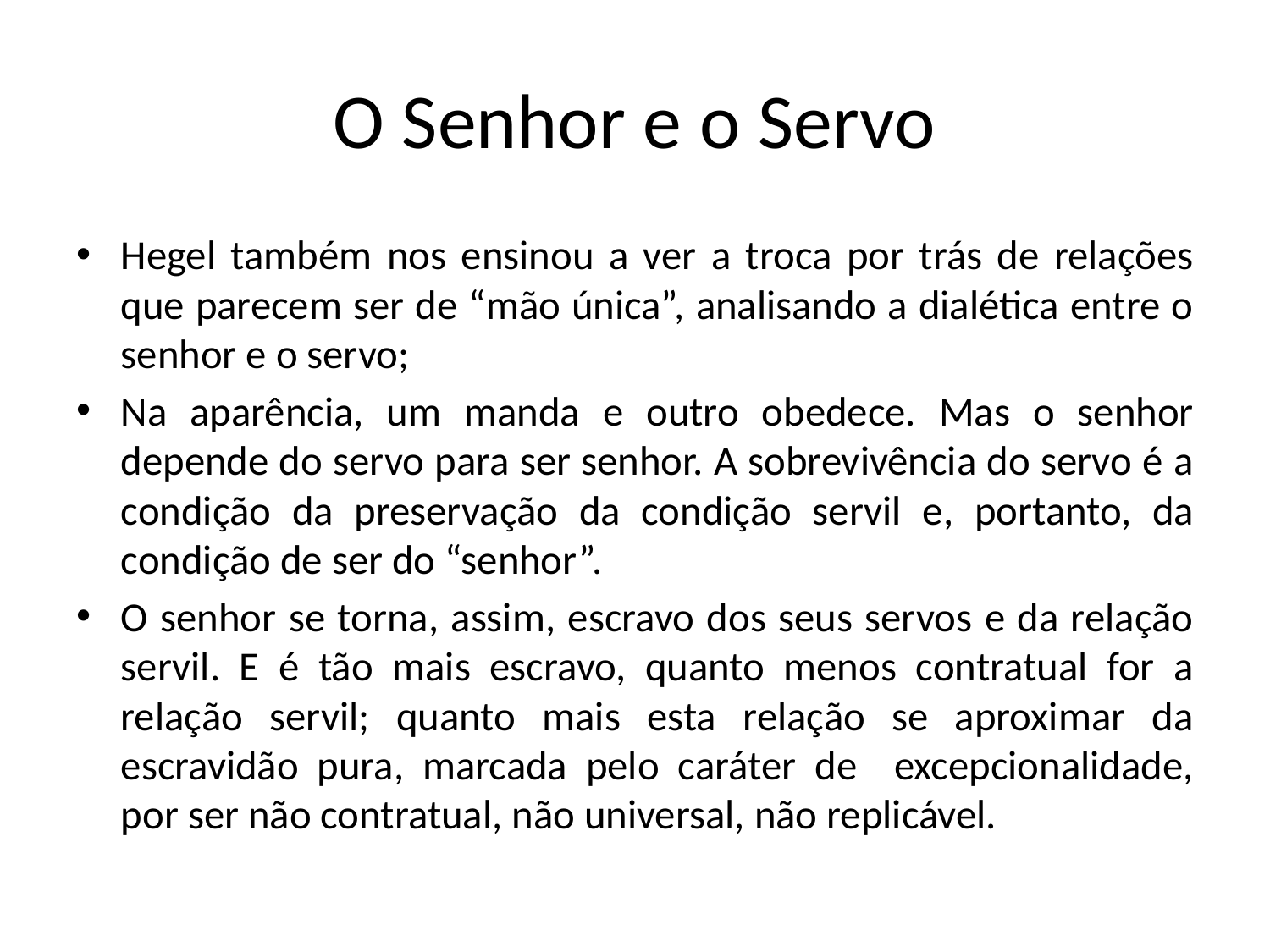

# O Senhor e o Servo
Hegel também nos ensinou a ver a troca por trás de relações que parecem ser de “mão única”, analisando a dialética entre o senhor e o servo;
Na aparência, um manda e outro obedece. Mas o senhor depende do servo para ser senhor. A sobrevivência do servo é a condição da preservação da condição servil e, portanto, da condição de ser do “senhor”.
O senhor se torna, assim, escravo dos seus servos e da relação servil. E é tão mais escravo, quanto menos contratual for a relação servil; quanto mais esta relação se aproximar da escravidão pura, marcada pelo caráter de  excepcionalidade, por ser não contratual, não universal, não replicável.